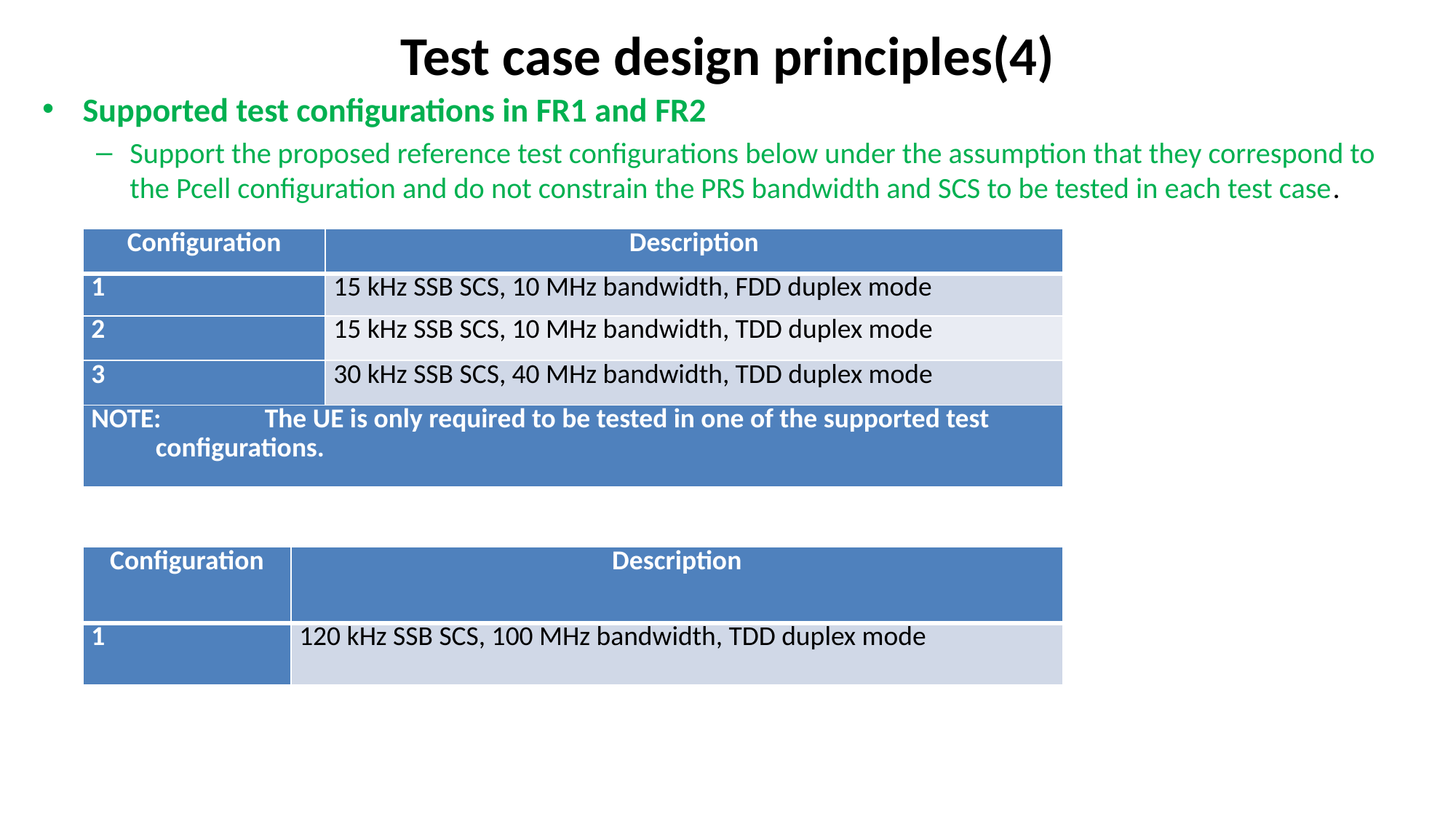

# Test case design principles(4)
Supported test configurations in FR1 and FR2
Support the proposed reference test configurations below under the assumption that they correspond to the Pcell configuration and do not constrain the PRS bandwidth and SCS to be tested in each test case.

| Configuration | Description |
| --- | --- |
| 1 | 15 kHz SSB SCS, 10 MHz bandwidth, FDD duplex mode |
| 2 | 15 kHz SSB SCS, 10 MHz bandwidth, TDD duplex mode |
| 3 | 30 kHz SSB SCS, 40 MHz bandwidth, TDD duplex mode |
| NOTE: The UE is only required to be tested in one of the supported test configurations. |  |
| Configuration | Description |
| --- | --- |
| 1 | 120 kHz SSB SCS, 100 MHz bandwidth, TDD duplex mode |